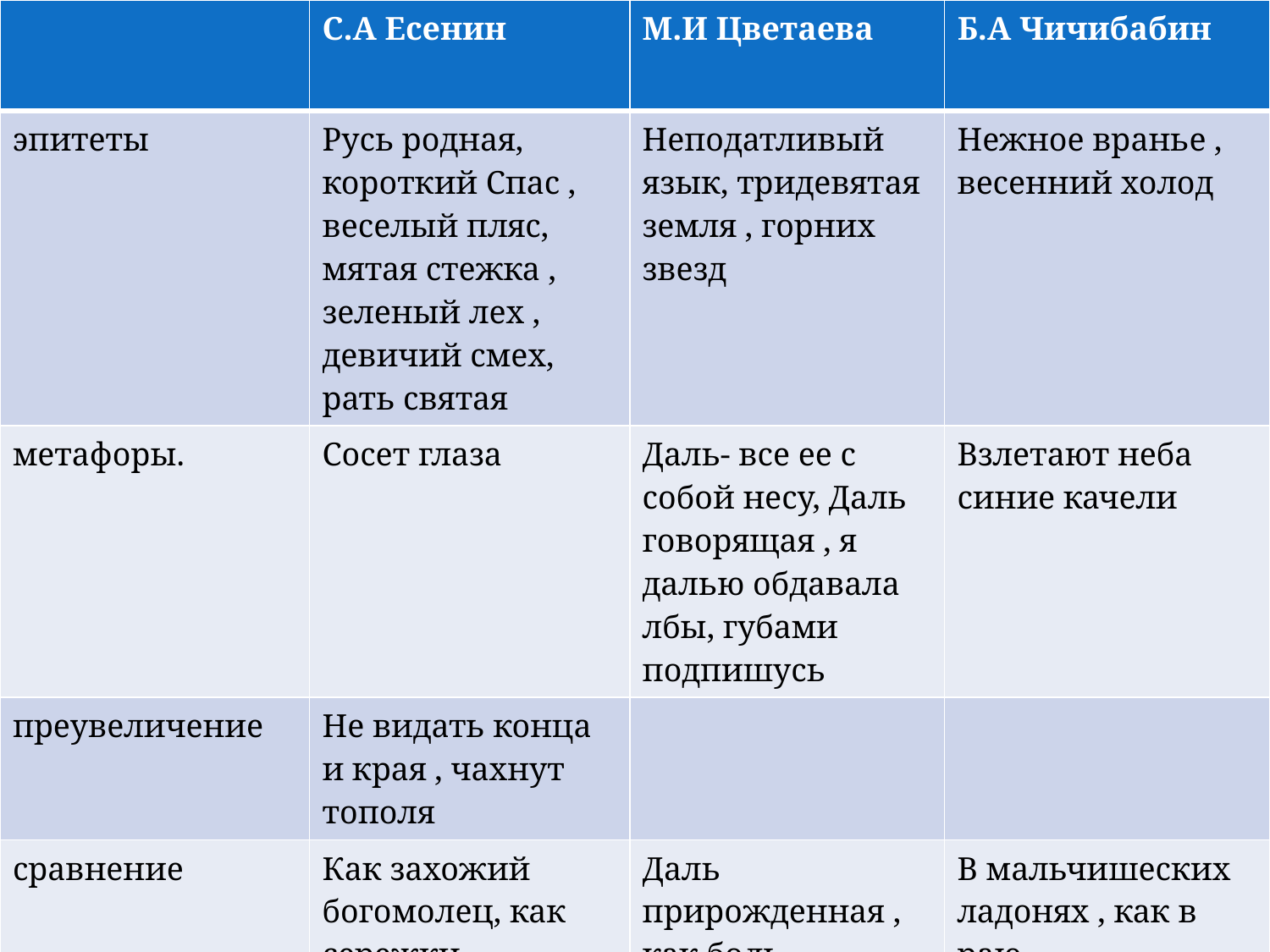

|  | С.А Есенин | М.И Цветаева | Б.А Чичибабин |
| --- | --- | --- | --- |
| эпитеты | Русь родная, короткий Спас , веселый пляс, мятая стежка , зеленый лех , девичий смех, рать святая | Неподатливый язык, тридевятая земля , горних звезд | Нежное вранье , весенний холод |
| метафоры. | Сосет глаза | Даль- все ее с собой несу, Даль говорящая , я далью обдавала лбы, губами подпишусь | Взлетают неба синие качели |
| преувеличение | Не видать конца и края , чахнут тополя |  |  |
| сравнение | Как захожий богомолец, как сережки | Даль прирожденная , как боль | В мальчишеских ладонях , как в раю. |
| Обращение | Русь, моя родная | Россия, родина моя, Чужбина , родина моя , гордыня , родина моя |  |
# Художественные приемы